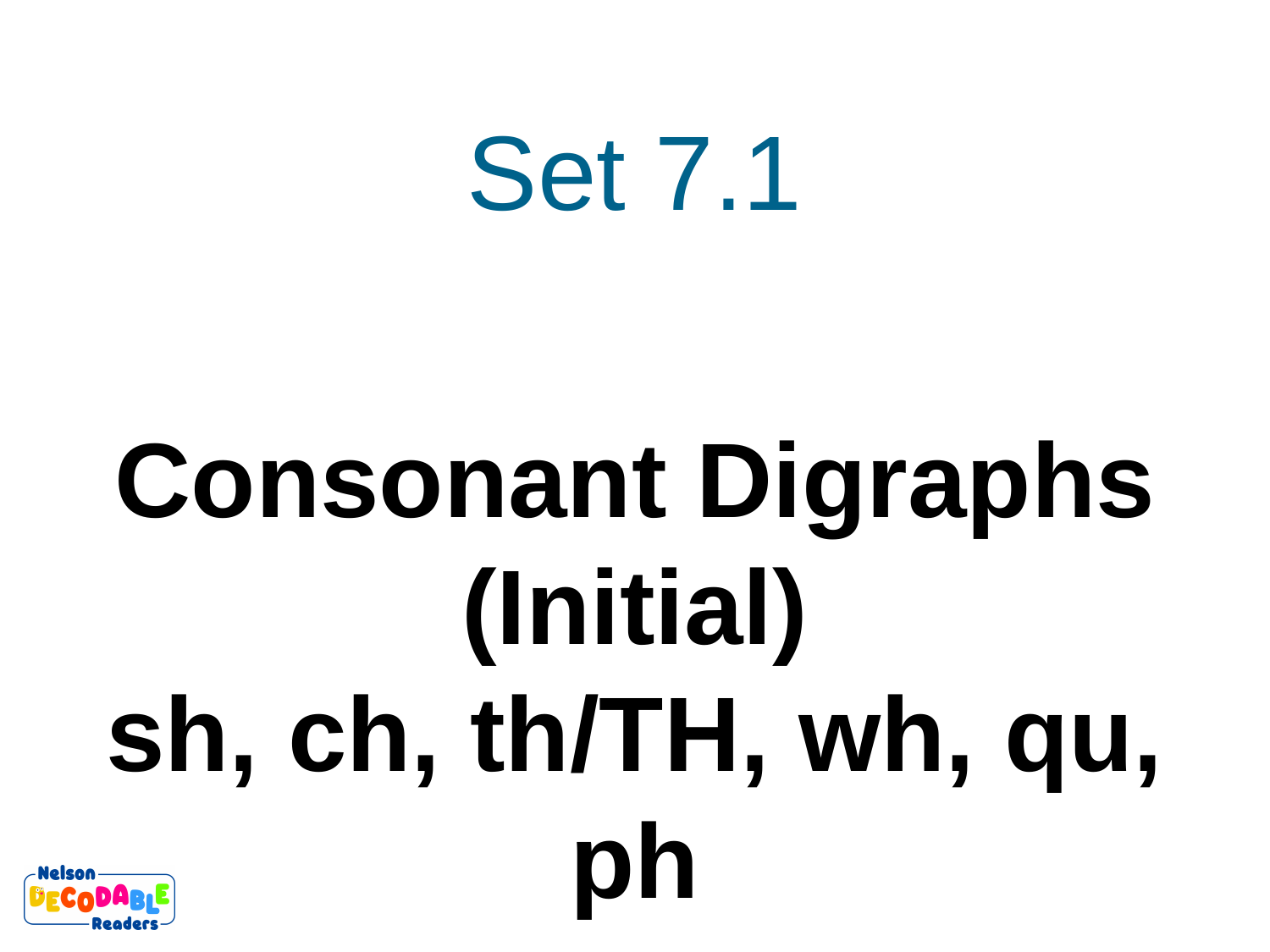

Set 7.1
Consonant Digraphs (Initial)
sh, ch, th/TH, wh, qu, ph